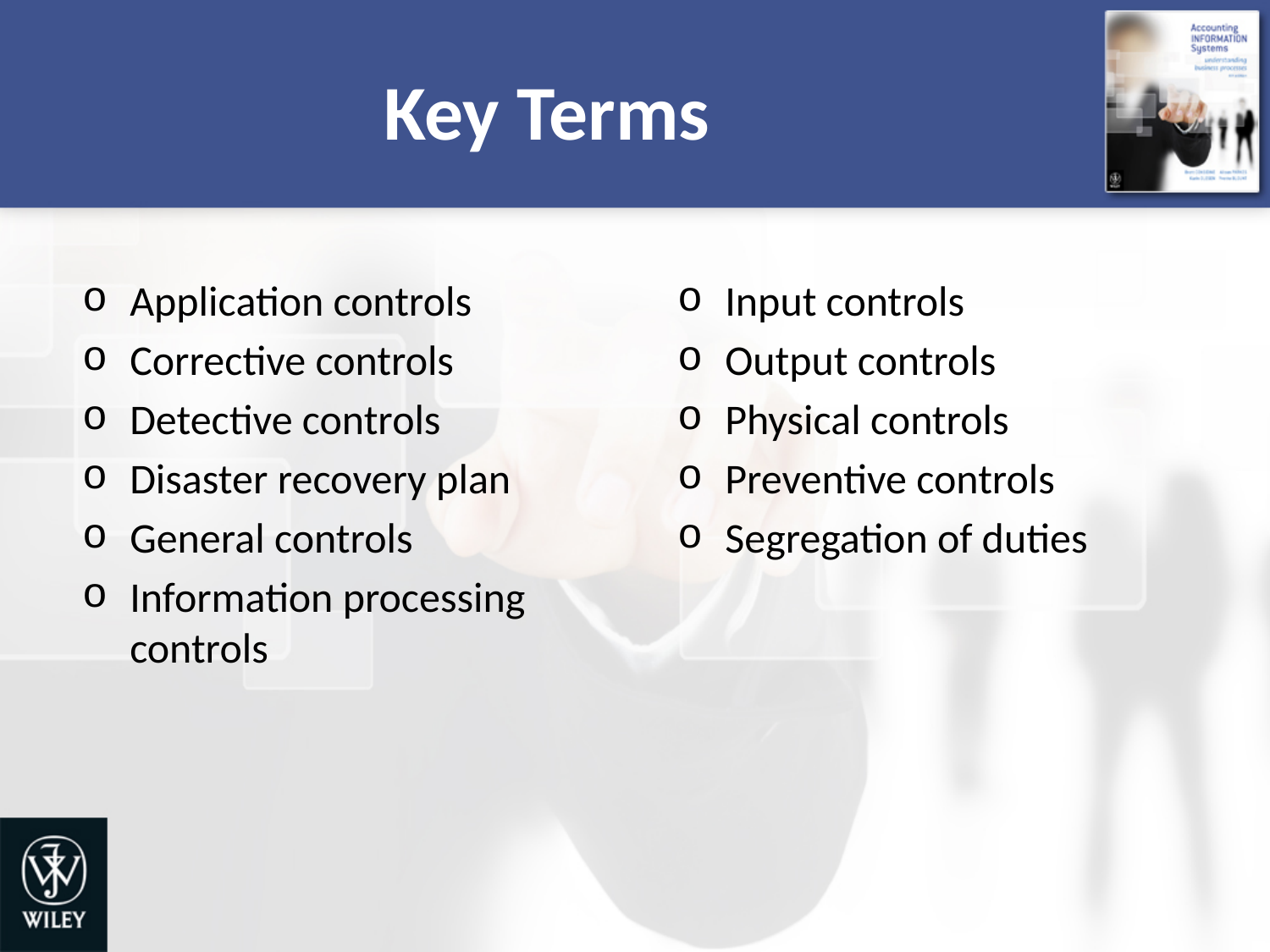

# Key Terms
Application controls
Corrective controls
Detective controls
Disaster recovery plan
General controls
Information processing controls

Input controls
Output controls
Physical controls
Preventive controls
Segregation of duties